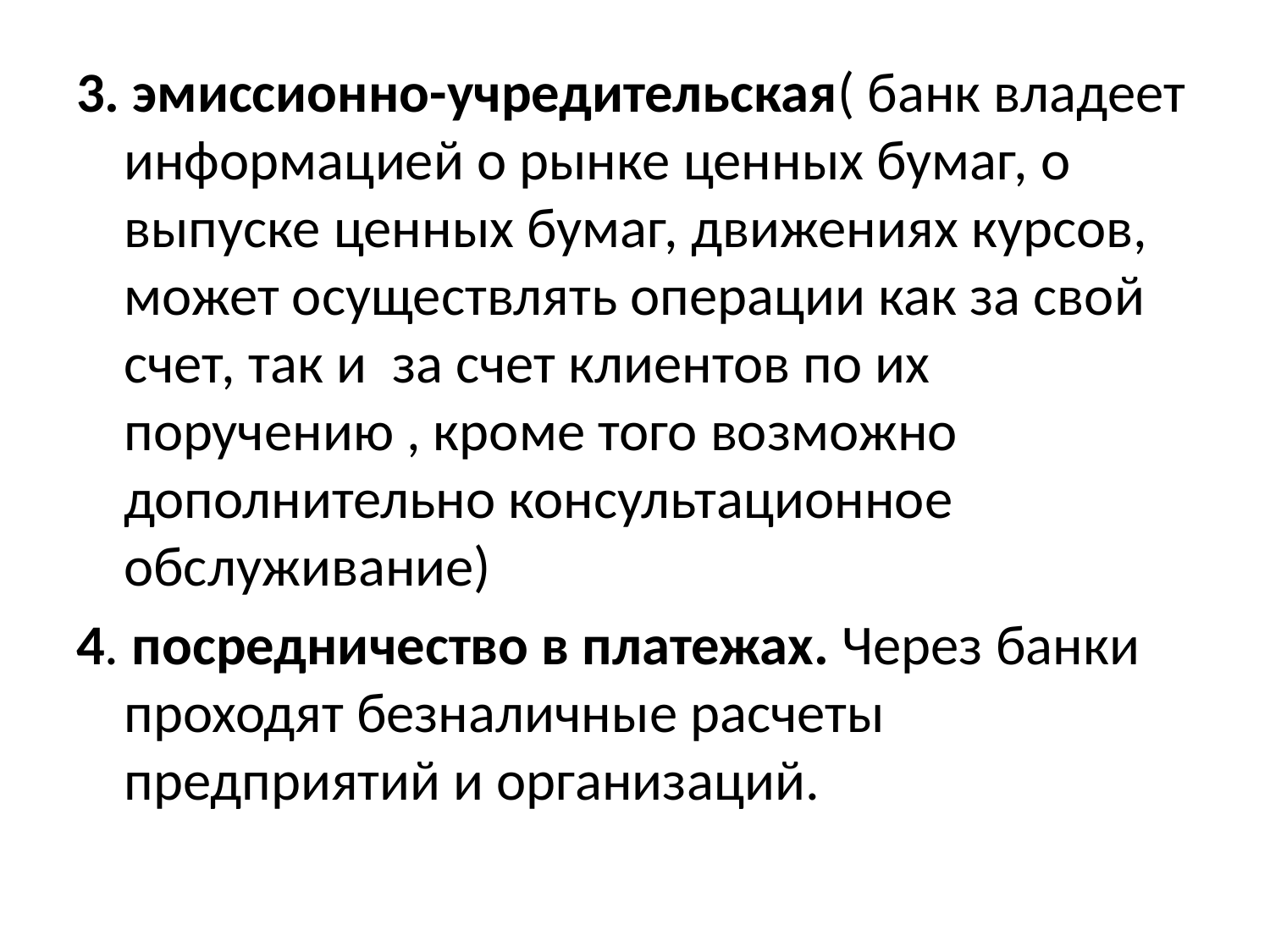

#
3. эмиссионно-учредительская( банк владеет информацией о рынке ценных бумаг, о выпуске ценных бумаг, движениях курсов, может осуществлять операции как за свой счет, так и  за счет клиентов по их поручению , кроме того возможно дополнительно консультационное обслуживание)
4. посредничество в платежах. Через банки проходят безналичные расчеты предприятий и организаций.